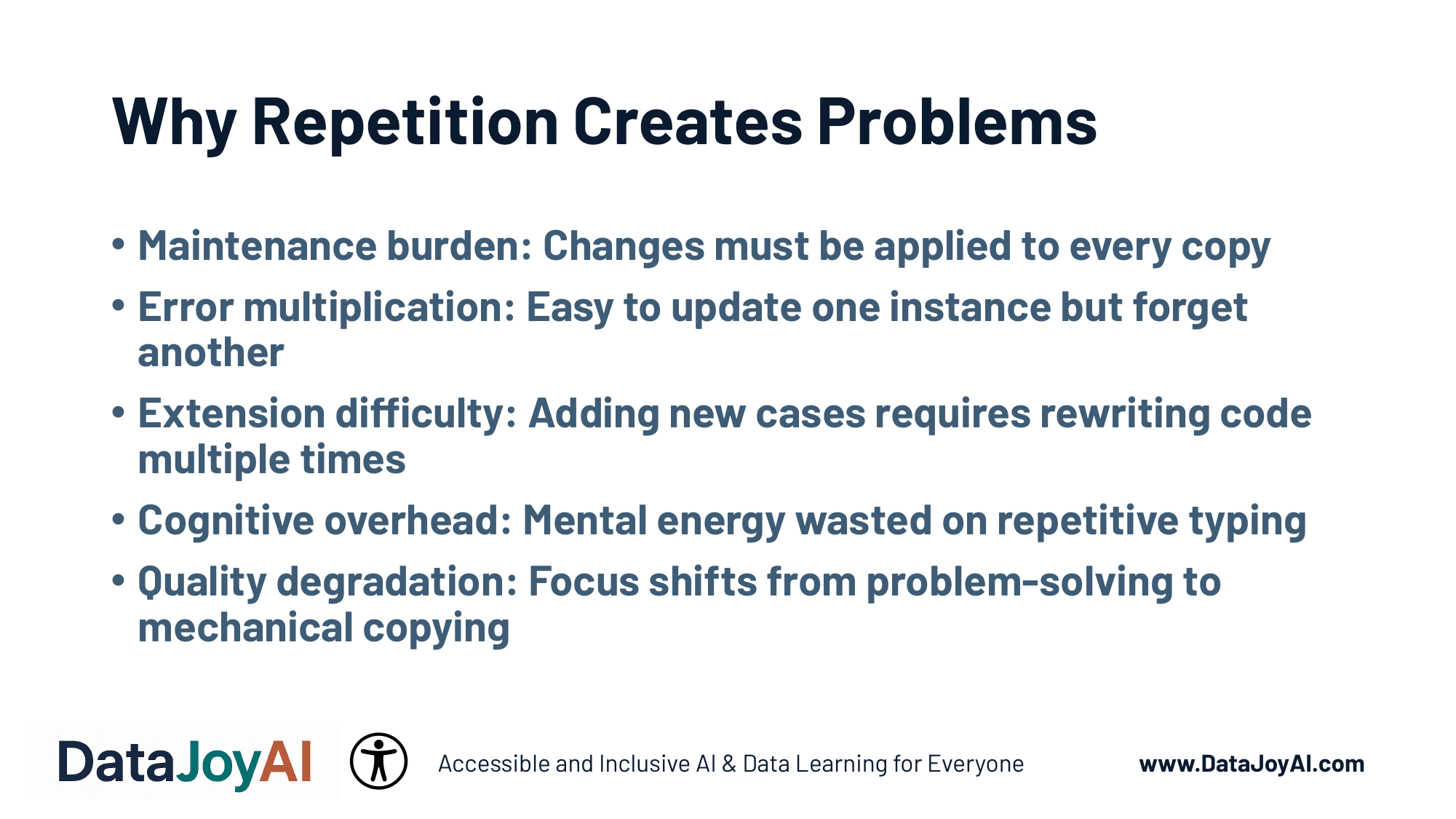

# Why Repetition Creates Problems
Maintenance burden: Changes must be applied to every copy
Error multiplication: Easy to update one instance but forget another
Extension difficulty: Adding new cases requires rewriting code multiple times
Cognitive overhead: Mental energy wasted on repetitive typing
Quality degradation: Focus shifts from problem-solving to mechanical copying